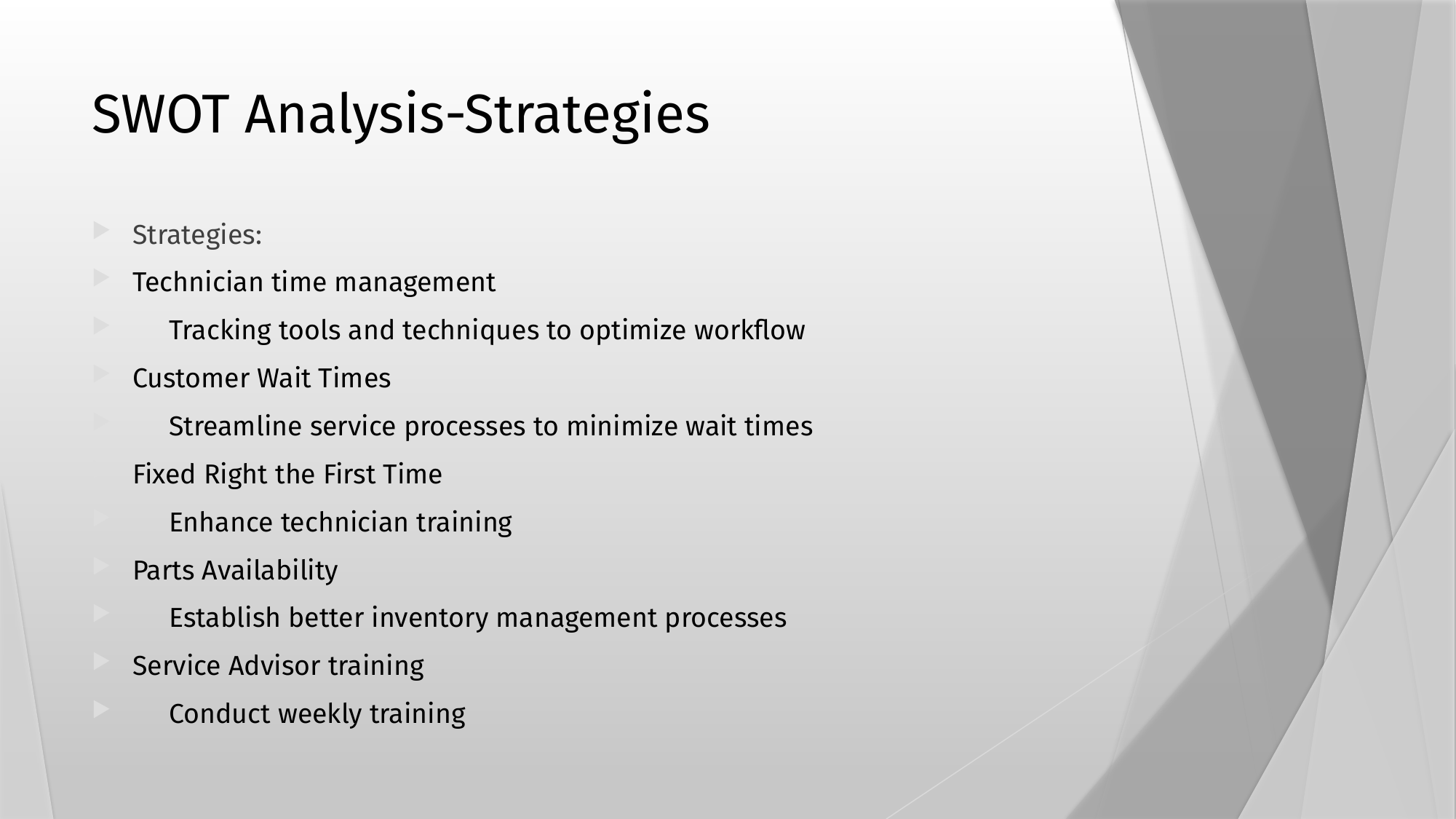

# SWOT Analysis-Strategies
Strategies:
Technician time management
     Tracking tools and techniques to optimize workflow
Customer Wait Times
     Streamline service processes to minimize wait times
Fixed Right the First Time
     Enhance technician training
Parts Availability
     Establish better inventory management processes
Service Advisor training
     Conduct weekly training